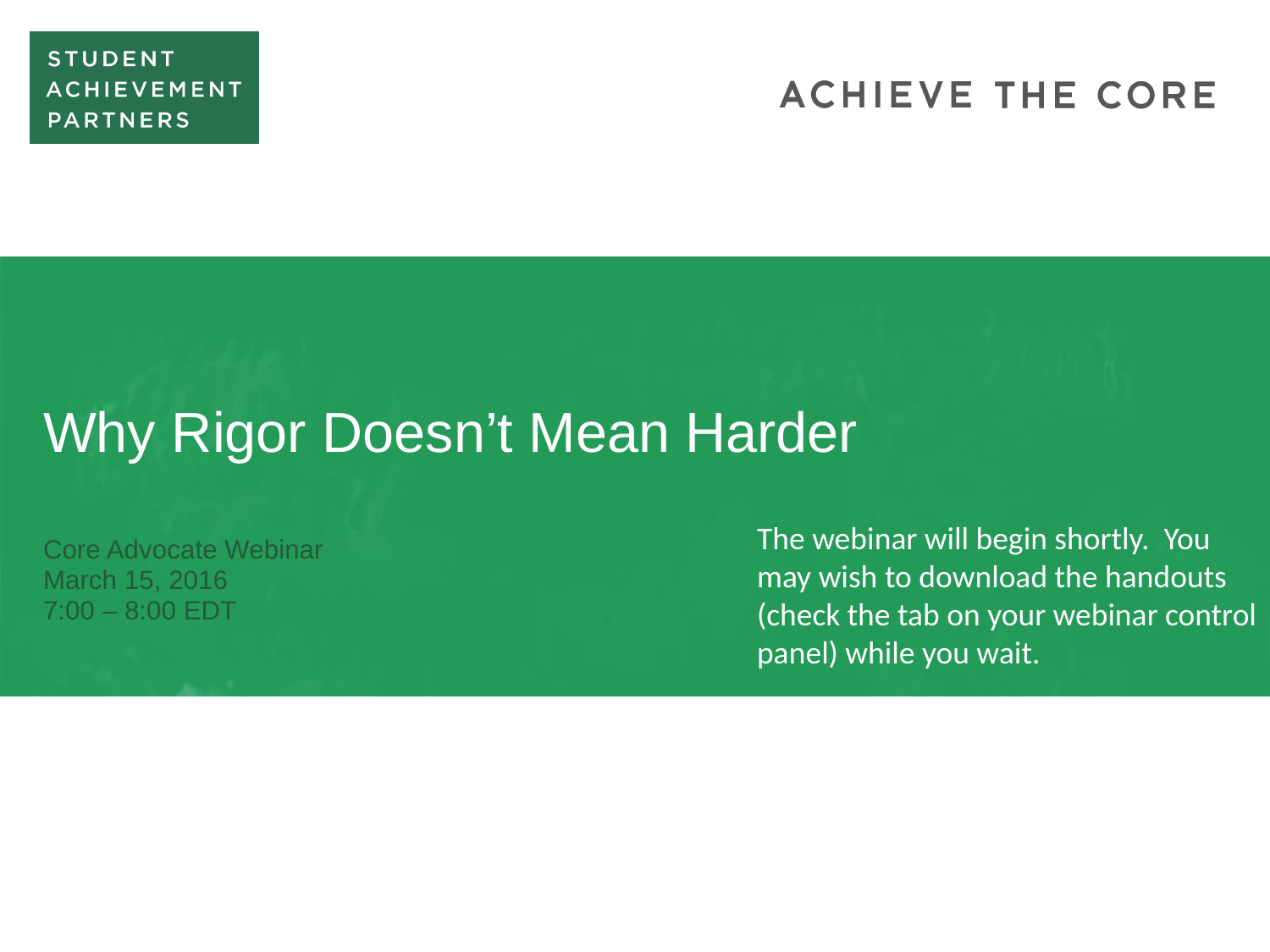

# Why Rigor Doesn’t Mean Harder
The webinar will begin shortly.  You may wish to download the handouts (check the tab on your webinar control panel) while you wait.
Core Advocate Webinar
March 15, 2016
7:00 – 8:00 EDT